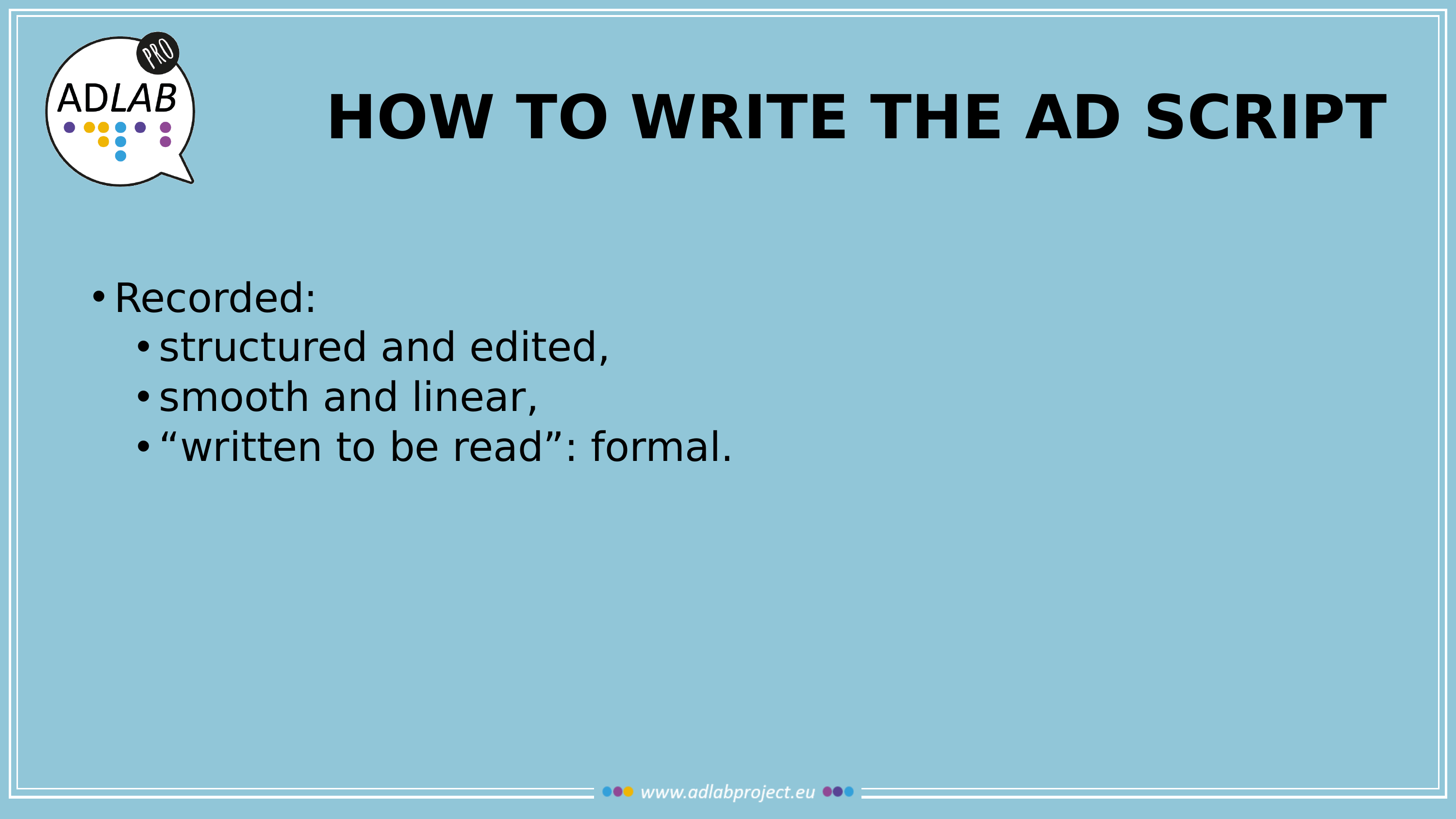

# How to write the ad script
Recorded:
structured and edited,
smooth and linear,
“written to be read”: formal.